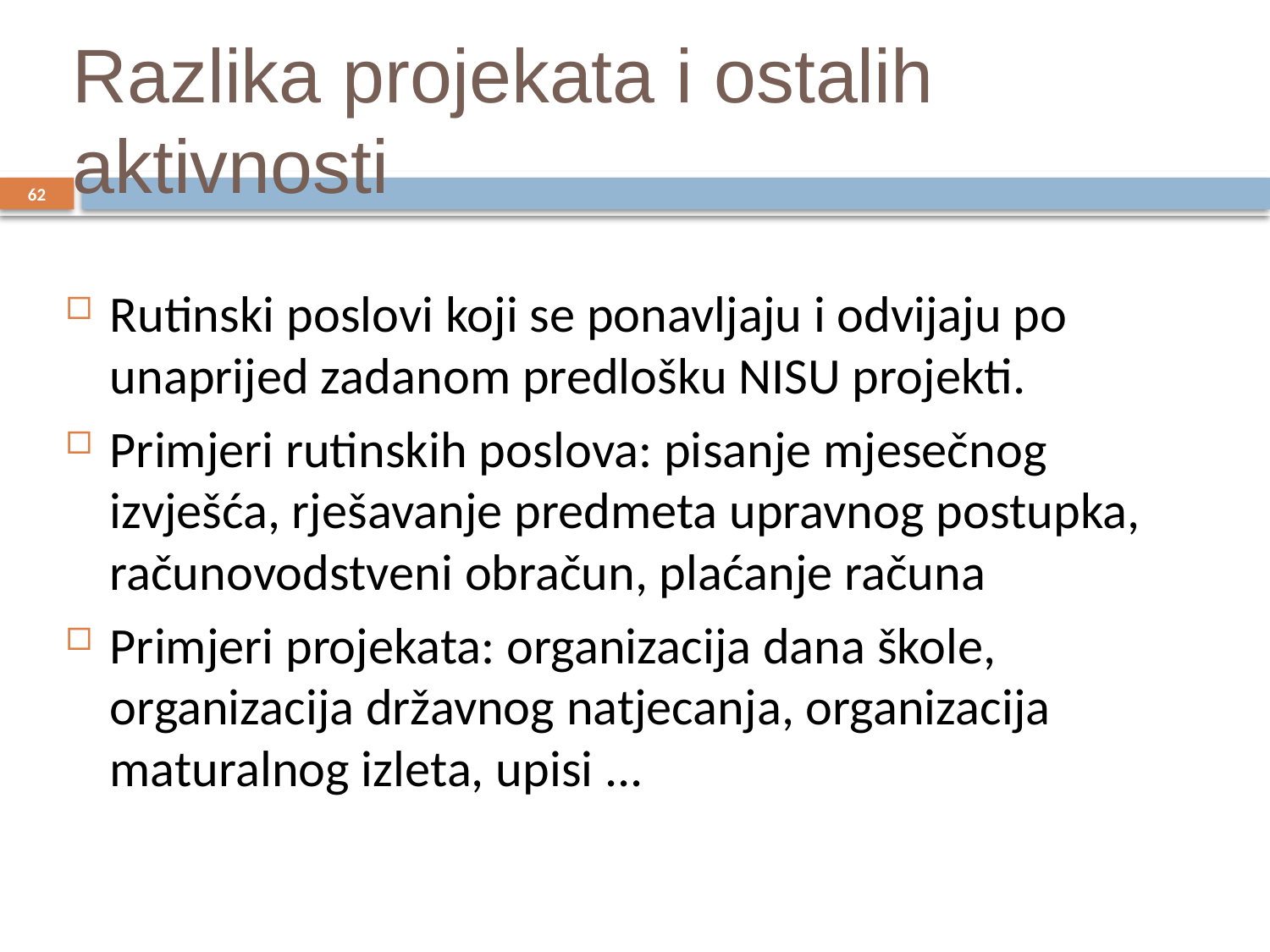

# Razlika projekata i ostalih aktivnosti
62
Rutinski poslovi koji se ponavljaju i odvijaju po unaprijed zadanom predlošku NISU projekti.
Primjeri rutinskih poslova: pisanje mjesečnog izvješća, rješavanje predmeta upravnog postupka, računovodstveni obračun, plaćanje računa
Primjeri projekata: organizacija dana škole, organizacija državnog natjecanja, organizacija maturalnog izleta, upisi ...